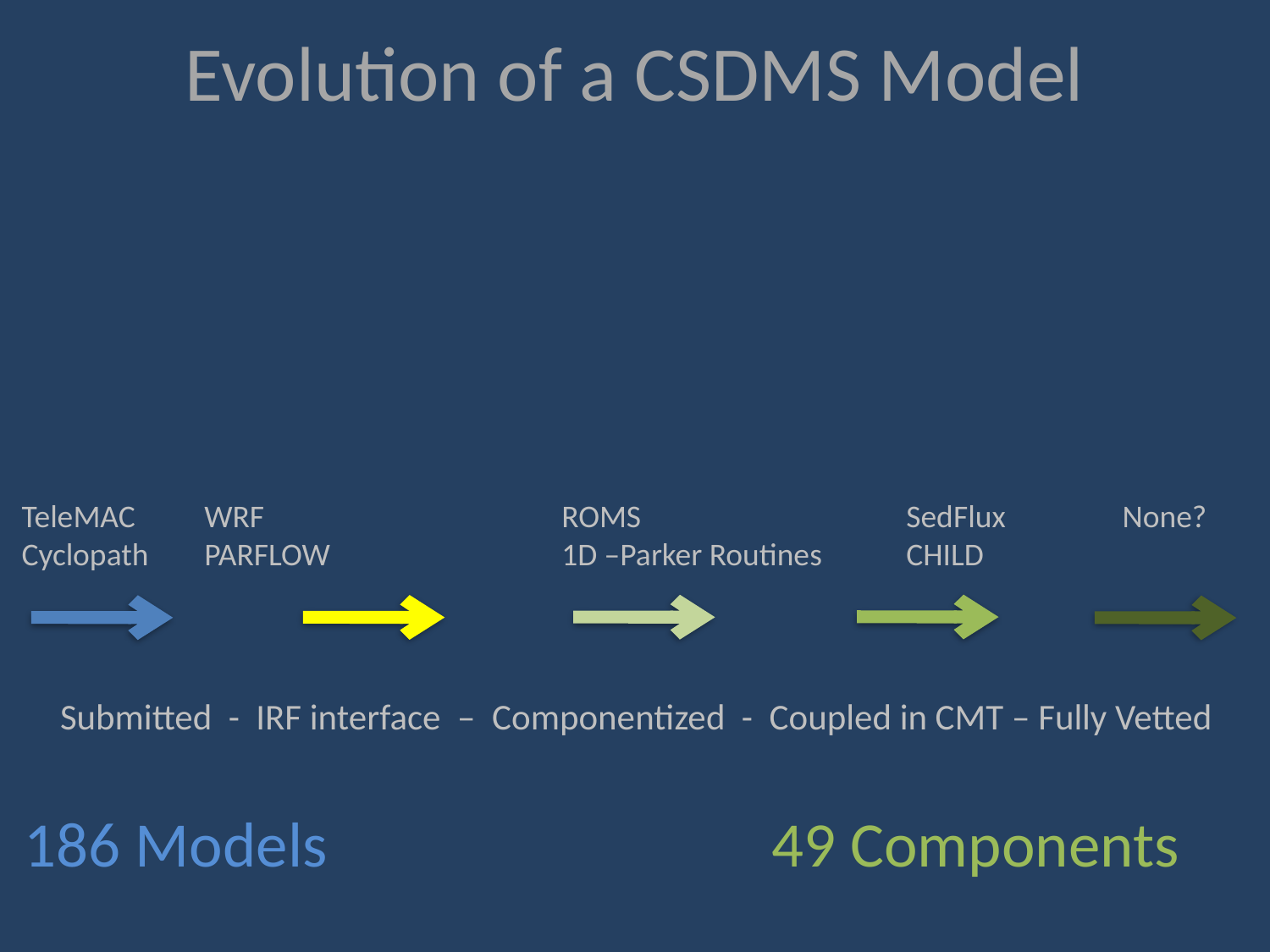

# Evolution of a CSDMS Model
TeleMAC
Cyclopath
WRF
PARFLOW
ROMS
1D –Parker Routines
SedFlux
CHILD

None?
Submitted  -  IRF interface  –  Componentized  -  Coupled in CMT – Fully Vetted
186 Models
49 Components